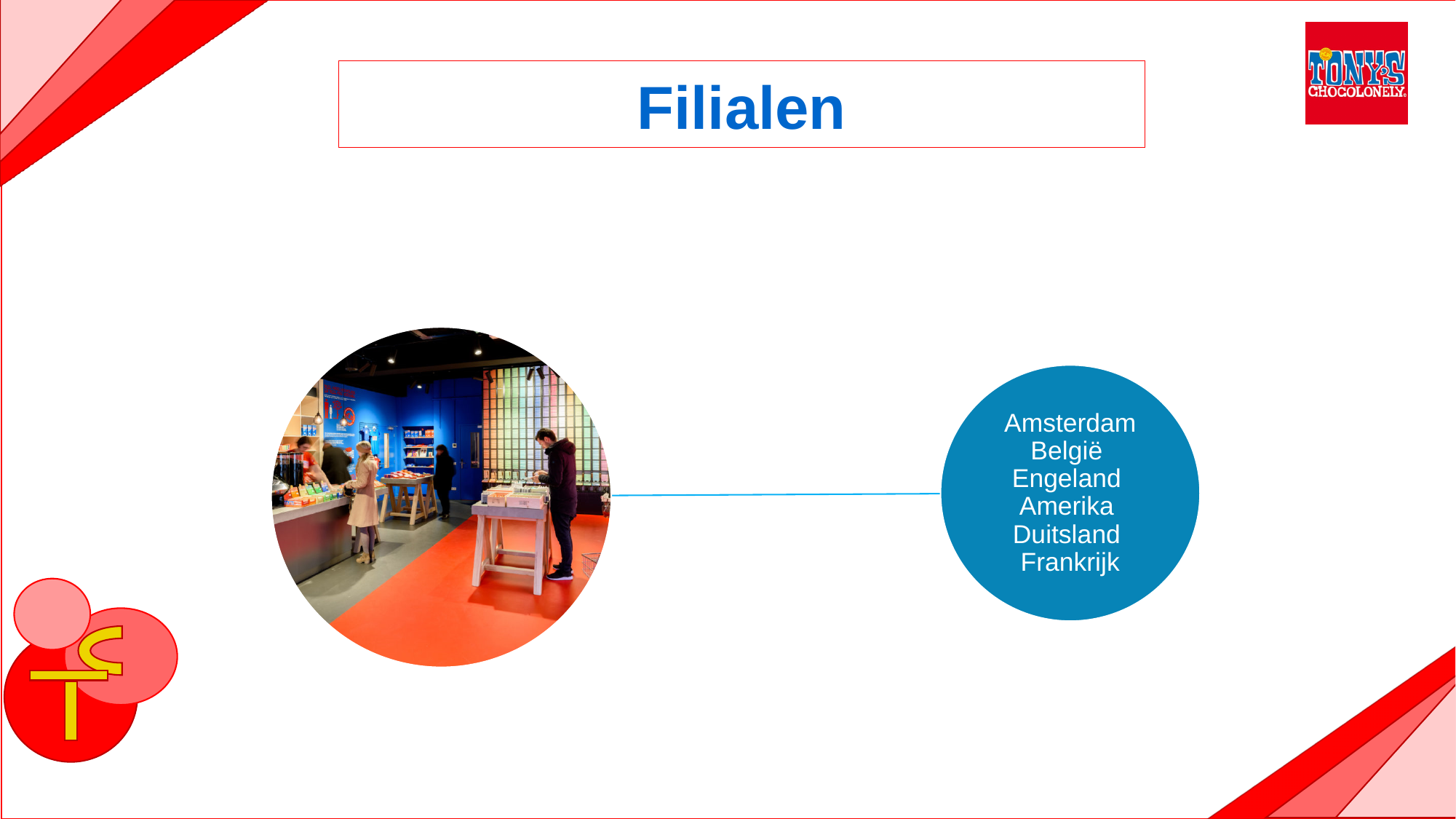

# Filialen
Amsterdam
België
Engeland
Amerika
Duitsland
Frankrijk